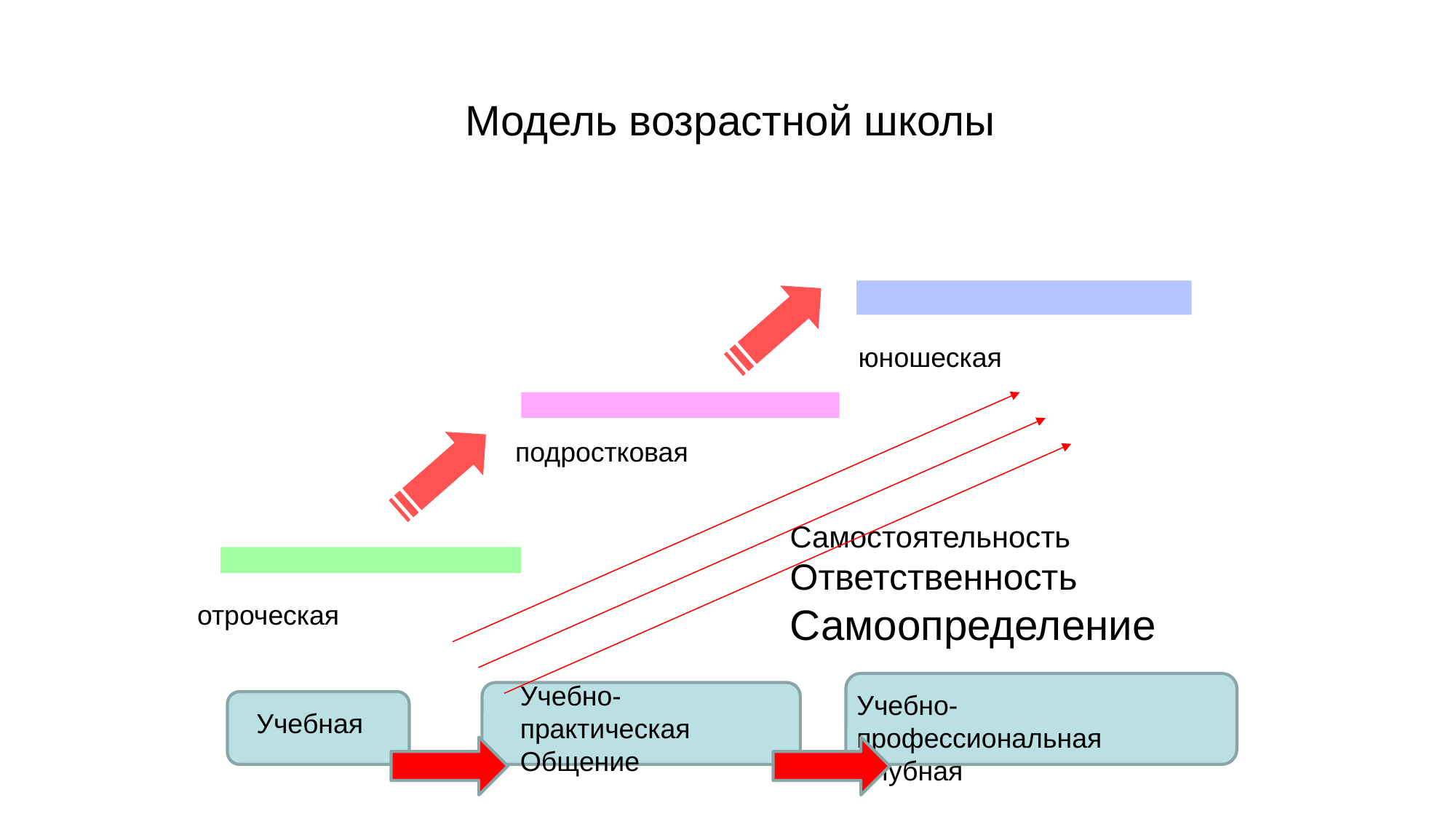

Модель возрастной школы

юношеская

подростковая

Самостоятельность
Ответственность
Самоопределение

отроческая
Учебно-практическая
Общение

Учебно-профессиональная
Клубная

Учебная